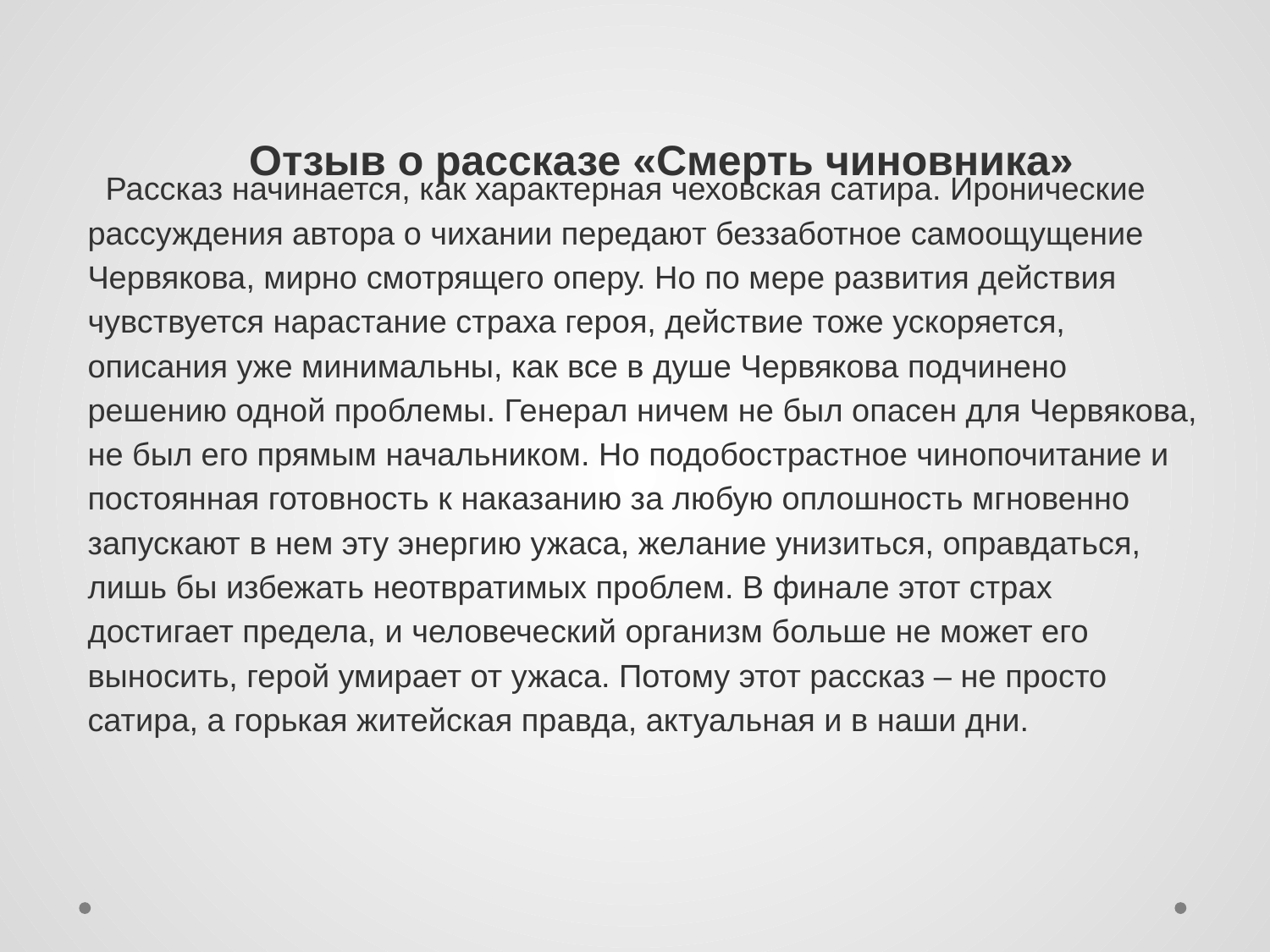

# Отзыв о рассказе «Смерть чиновника»
  Рассказ начинается, как характерная чеховская сатира. Иронические рассуждения автора о чихании передают беззаботное самоощущение Червякова, мирно смотрящего оперу. Но по мере развития действия чувствуется нарастание страха героя, действие тоже ускоряется, описания уже минимальны, как все в душе Червякова подчинено решению одной проблемы. Генерал ничем не был опасен для Червякова, не был его прямым начальником. Но подобострастное чинопочитание и постоянная готовность к наказанию за любую оплошность мгновенно запускают в нем эту энергию ужаса, желание унизиться, оправдаться, лишь бы избежать неотвратимых проблем. В финале этот страх достигает предела, и человеческий организм больше не может его выносить, герой умирает от ужаса. Потому этот рассказ – не просто сатира, а горькая житейская правда, актуальная и в наши дни.